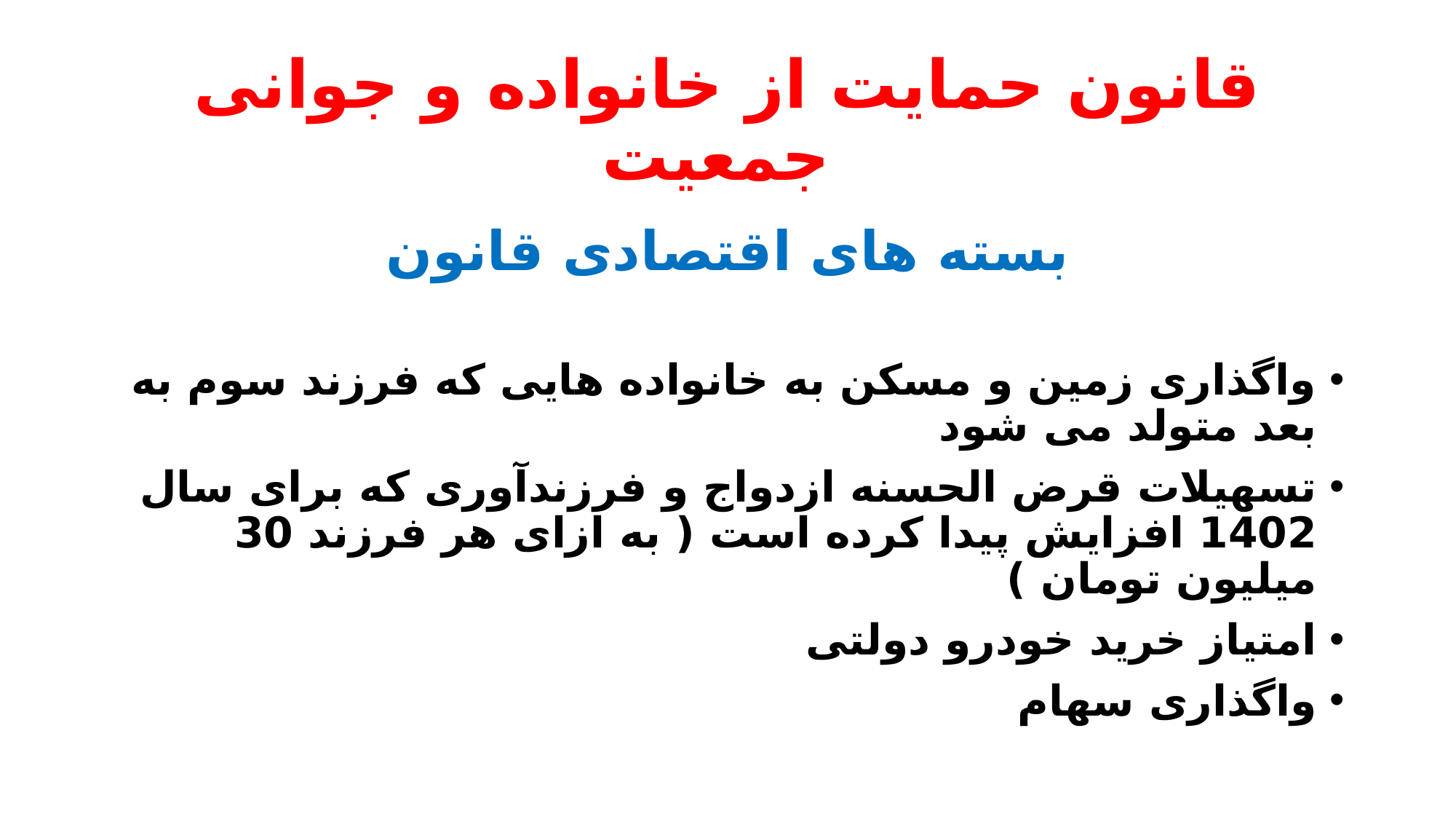

# قانون حمایت از خانواده و جوانی جمعیت
بسته های اقتصادی قانون

واگذاری زمین و مسکن به خانواده هایی که فرزند سوم به بعد متولد می شود
تسهیلات قرض الحسنه ازدواج و فرزندآوری که برای سال 1402 افزایش پیدا کرده است ( به ازای هر فرزند 30 میلیون تومان )
امتیاز خرید خودرو دولتی
واگذاری سهام